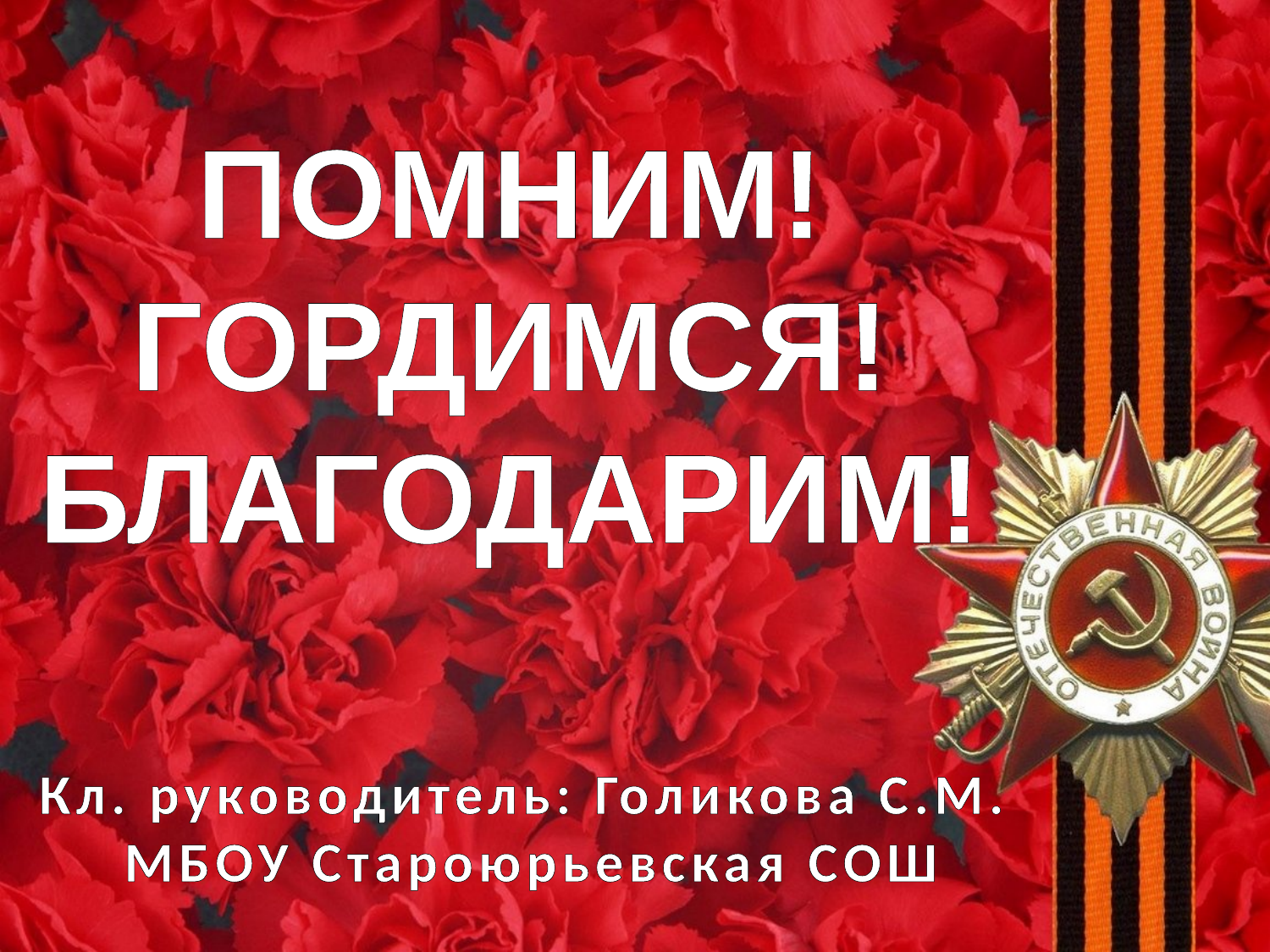

# ПОМНИМ! ГОРДИМСЯ! БЛАГОДАРИМ!
Кл. руководитель: Голикова С.М.
МБОУ Староюрьевская СОШ